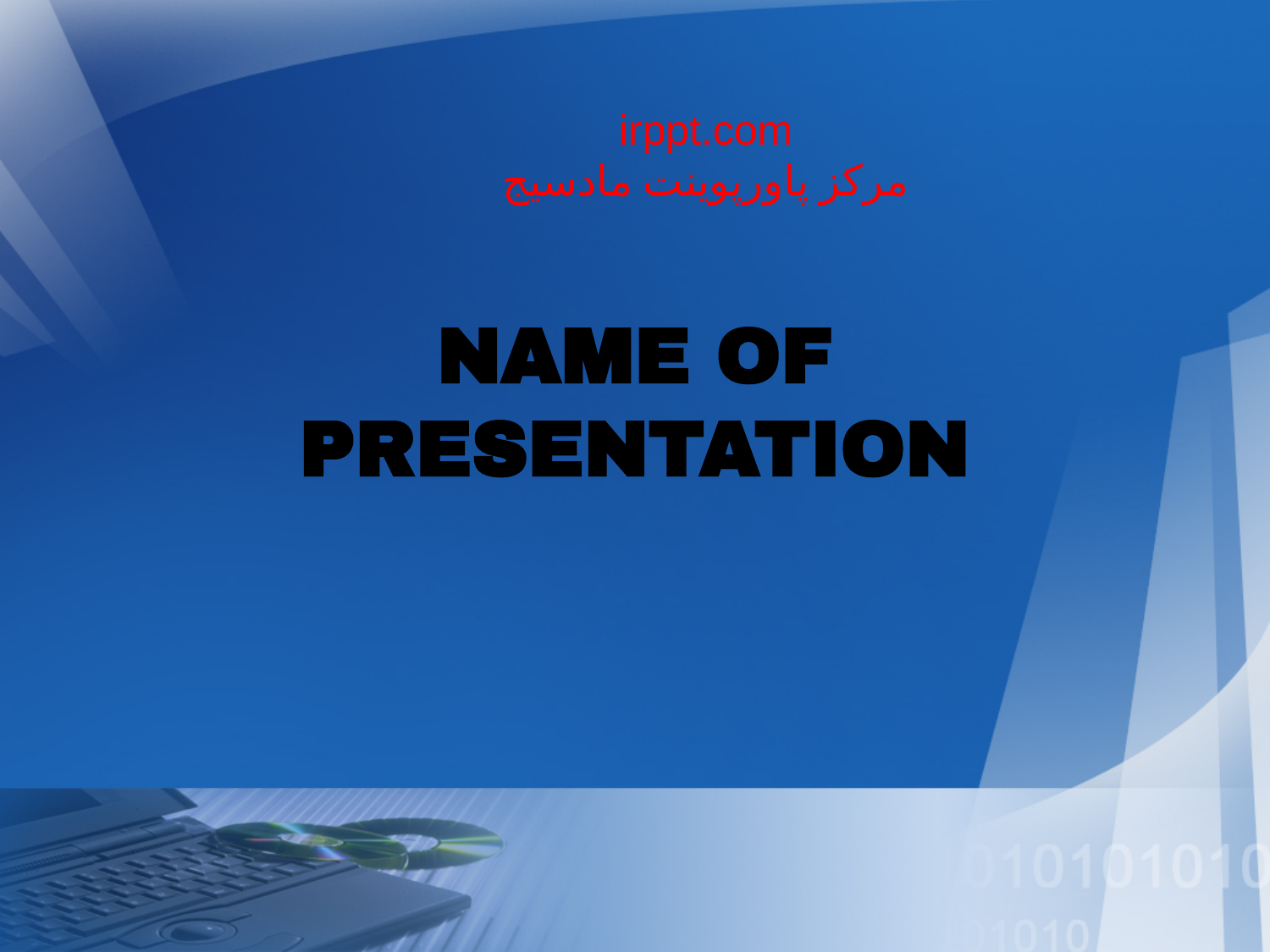

irppt.com
مرکز پاورپوینت مادسیج
# NAME OF PRESENTATION